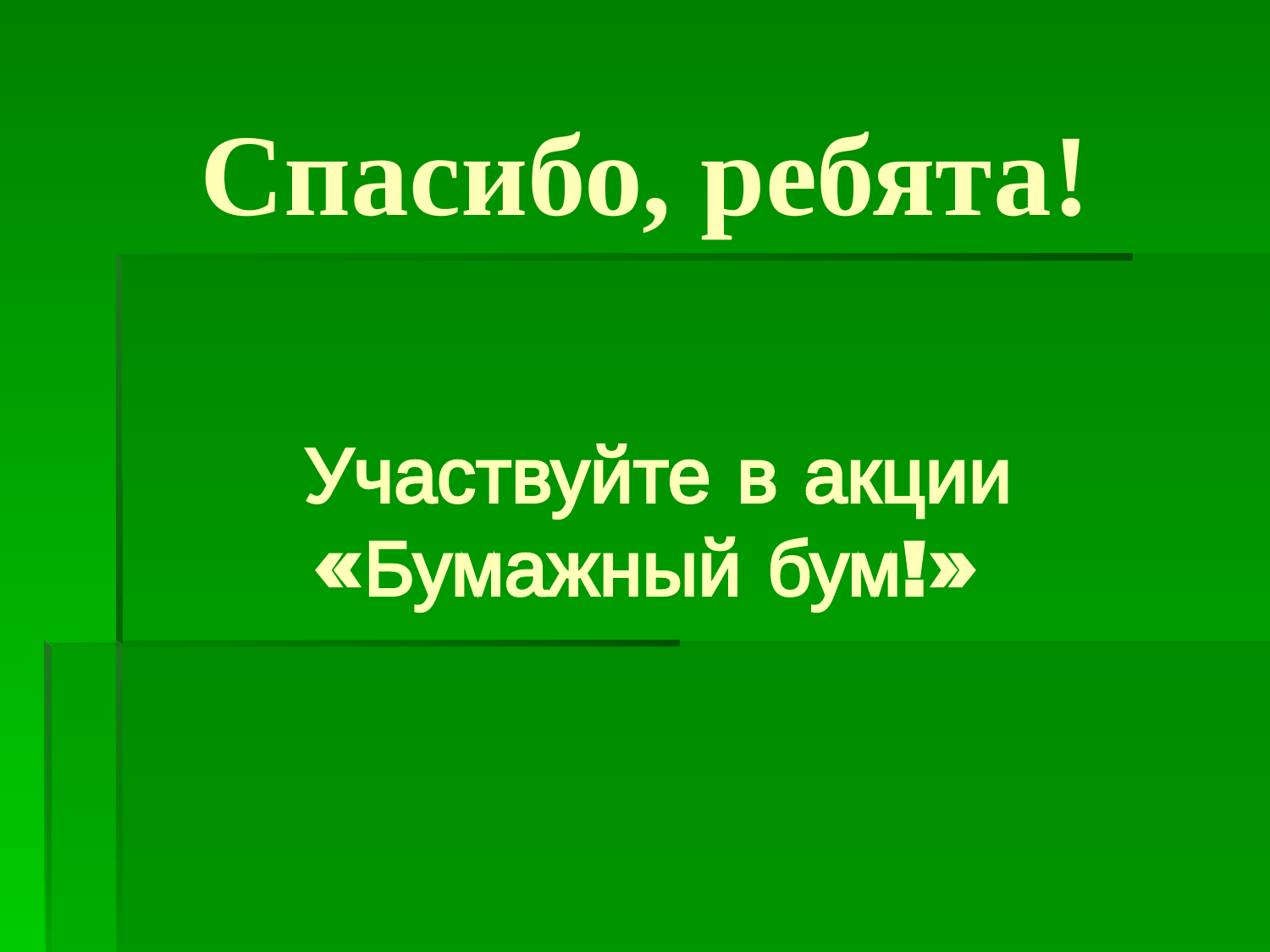

# Спасибо, ребята! Участвуйте в акции «Бумажный бум!»